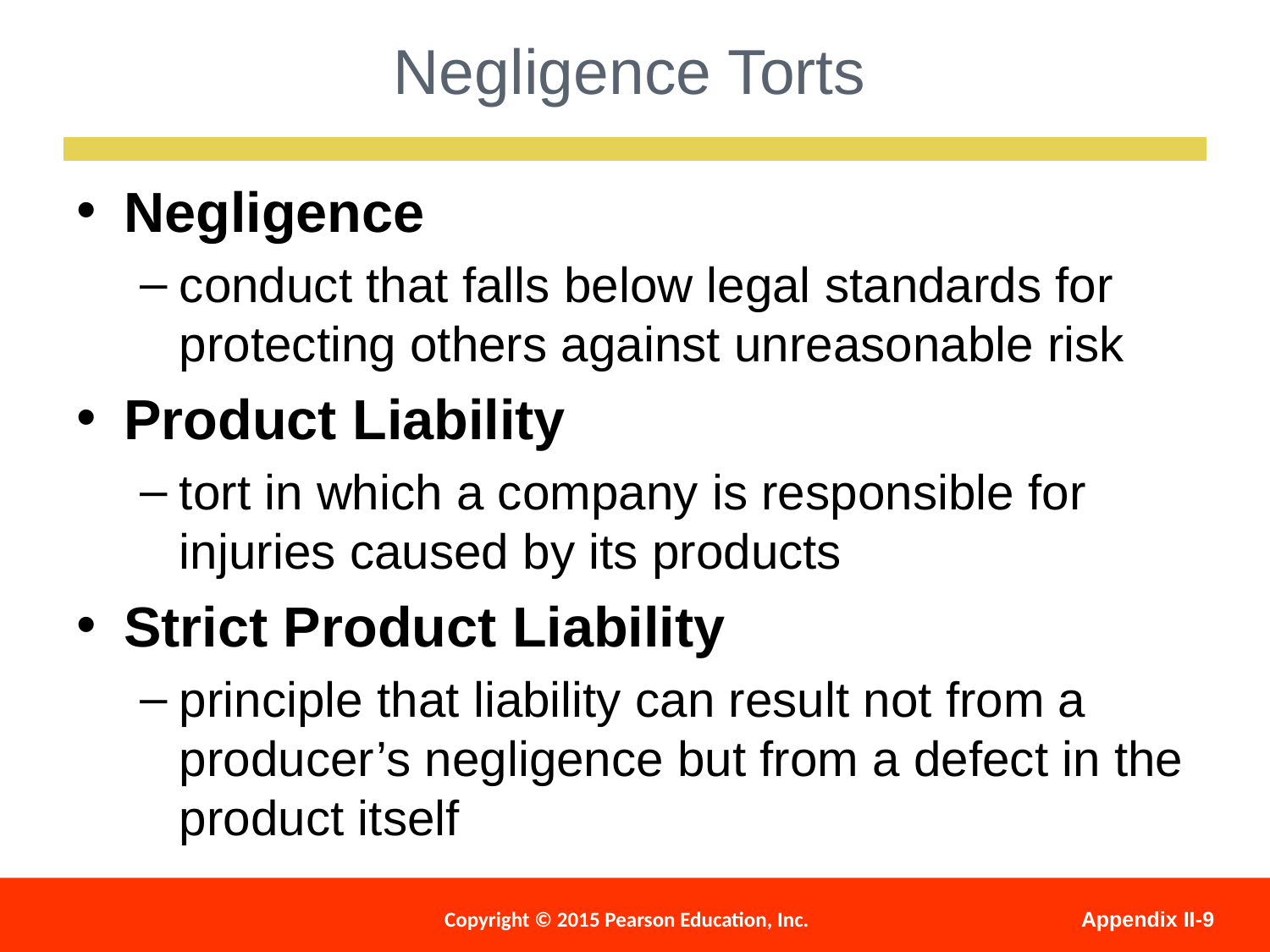

Negligence Torts
Negligence
conduct that falls below legal standards for protecting others against unreasonable risk
Product Liability
tort in which a company is responsible for injuries caused by its products
Strict Product Liability
principle that liability can result not from a producer’s negligence but from a defect in the product itself